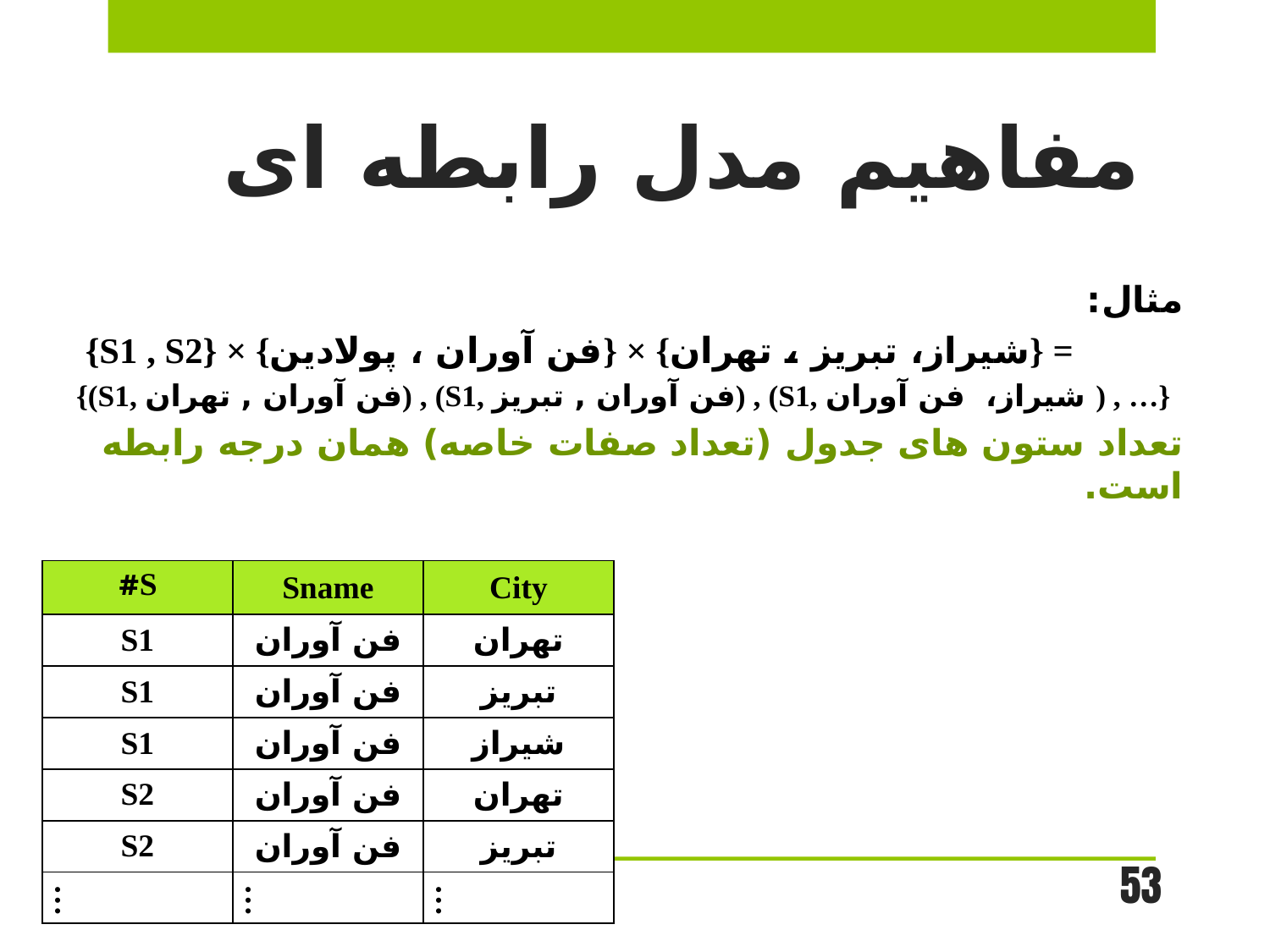

# مفاهیم مدل رابطه ای
مثال:
 {S1 , S2} × {فن آوران ، پولادین} × {شیراز، تبریز ، تهران} =
{(S1, فن آوران , تهران) , (S1, فن آوران , تبریز) , (S1, شیراز،  فن آوران ) , …}
تعداد ستون های جدول (تعداد صفات خاصه) همان درجه رابطه است.
| S# | Sname | City |
| --- | --- | --- |
| S1 | فن آوران | تهران |
| S1 | فن آوران | تبریز |
| S1 | فن آوران | شیراز |
| S2 | فن آوران | تهران |
| S2 | فن آوران | تبریز |
| … | … | … |
53